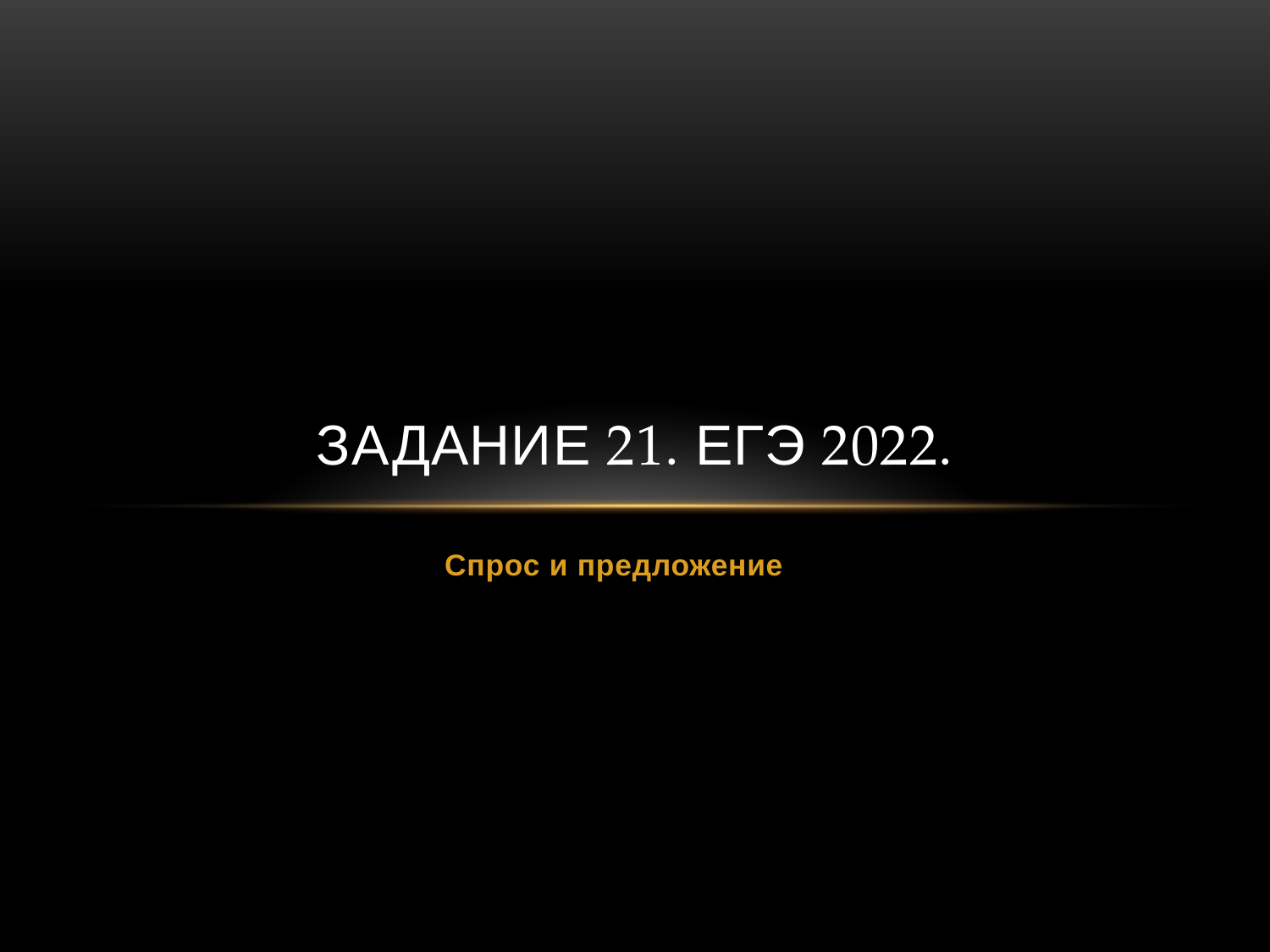

# Задание 21. ЕГЭ 2022.
Спрос и предложение